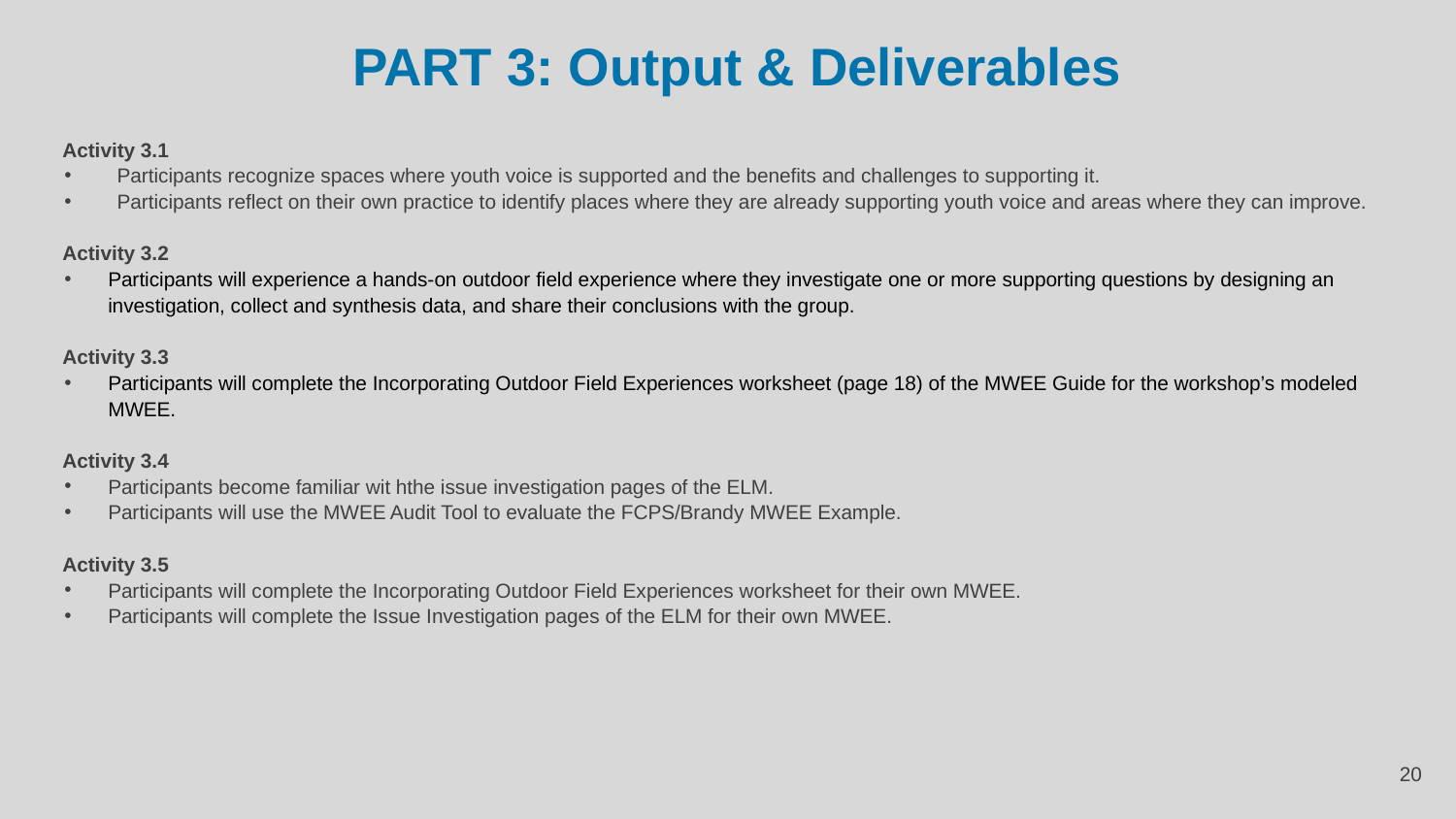

# PART 3: Output & Deliverables
Activity 3.1
Participants recognize spaces where youth voice is supported and the benefits and challenges to supporting it.
Participants reflect on their own practice to identify places where they are already supporting youth voice and areas where they can improve.

Activity 3.2
Participants will experience a hands-on outdoor field experience where they investigate one or more supporting questions by designing an investigation, collect and synthesis data, and share their conclusions with the group.

Activity 3.3
Participants will complete the Incorporating Outdoor Field Experiences worksheet (page 18) of the MWEE Guide for the workshop’s modeled MWEE.

  Activity 3.4
Participants become familiar wit hthe issue investigation pages of the ELM.
Participants will use the MWEE Audit Tool to evaluate the FCPS/Brandy MWEE Example.

Activity 3.5
Participants will complete the Incorporating Outdoor Field Experiences worksheet for their own MWEE.
Participants will complete the Issue Investigation pages of the ELM for their own MWEE.

20